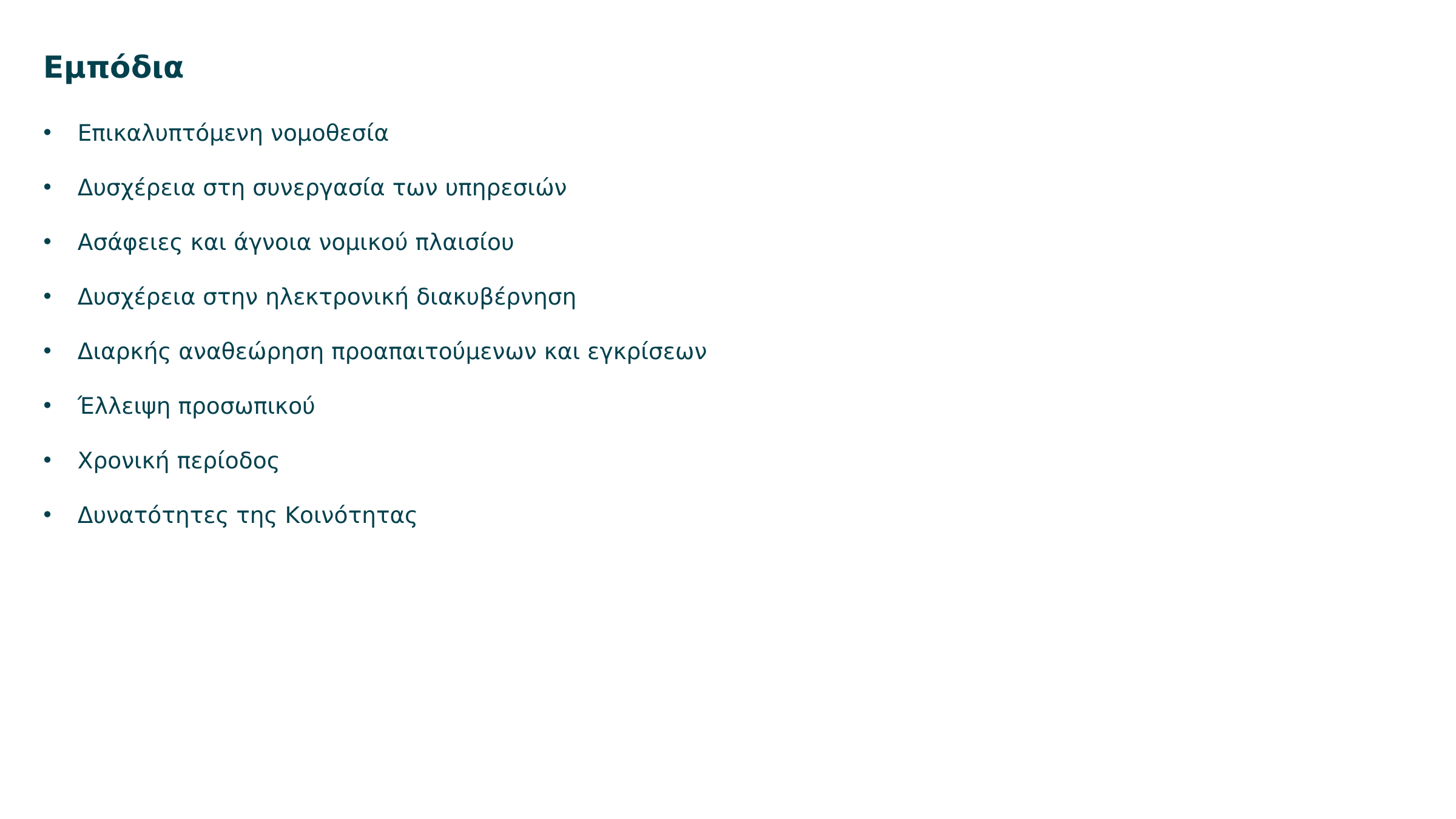

Εμπόδια
Επικαλυπτόμενη νομοθεσία

Δυσχέρεια στη συνεργασία των υπηρεσιών

Ασάφειες και άγνοια νομικού πλαισίου

Δυσχέρεια στην ηλεκτρονική διακυβέρνηση

Διαρκής αναθεώρηση προαπαιτούμενων και εγκρίσεων

Έλλειψη προσωπικού

Χρονική περίοδος

Δυνατότητες της Κοινότητας

7